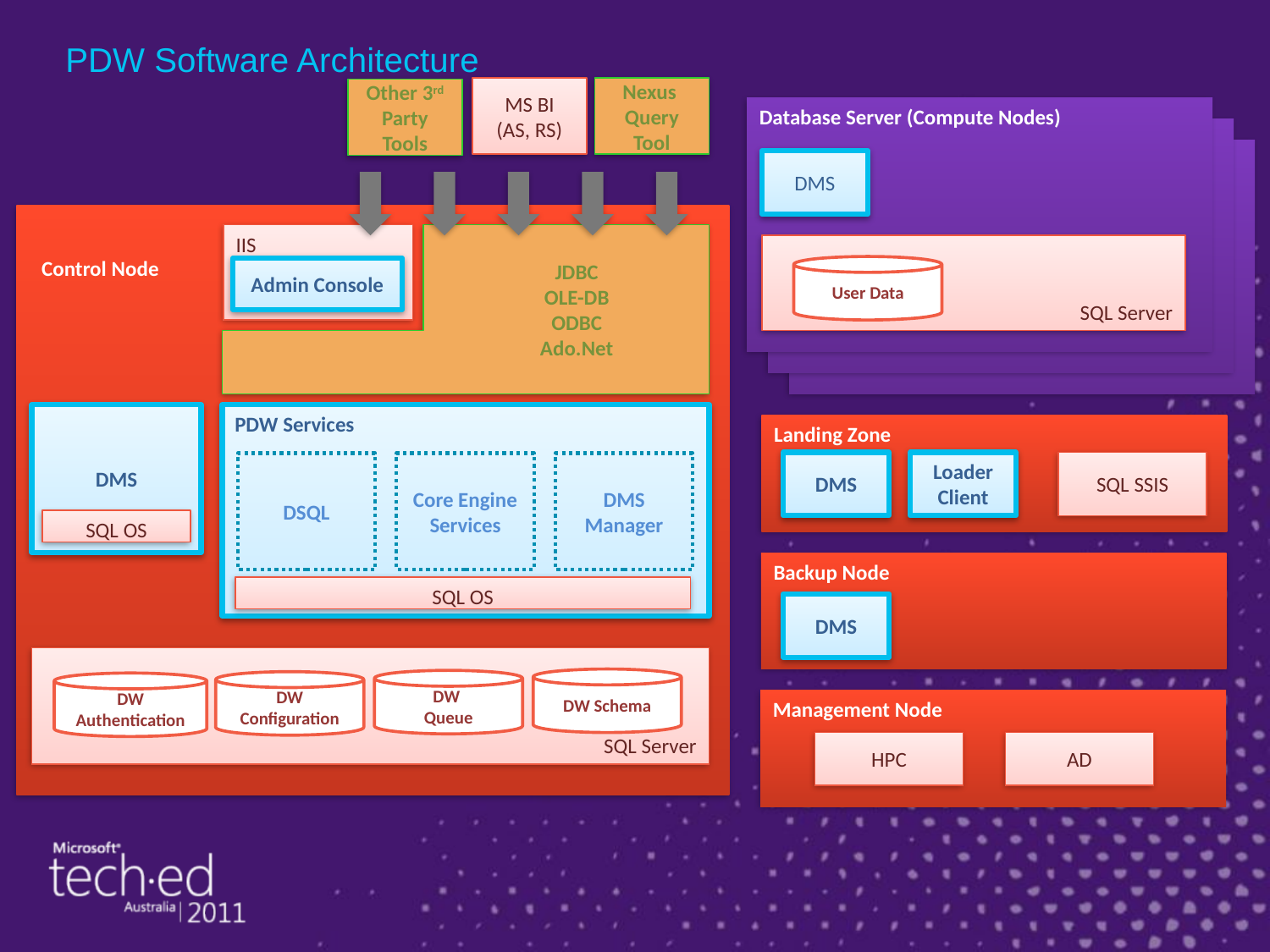

# PDW Software Architecture
MS BI
(AS, RS)
Nexus
Query Tool
Other 3rd Party Tools
Database Server (Compute Nodes)
Compute Nodes
Compute Nodes
DMS

		JDBC
		OLE-DB
		ODBC
		Ado.Net
IIS
SQL Server
Control Node
User Data
Admin Console
DMS
PDW Services
Landing Zone
DMS
Loader Client
SQL SSIS
DSQL
Core Engine Services
DMS Manager
SQL OS
Backup Node
SQL OS
DMS
SQL Server
DW Schema
DW
Queue
DW Configuration
DW Authentication
Management Node
HPC
AD